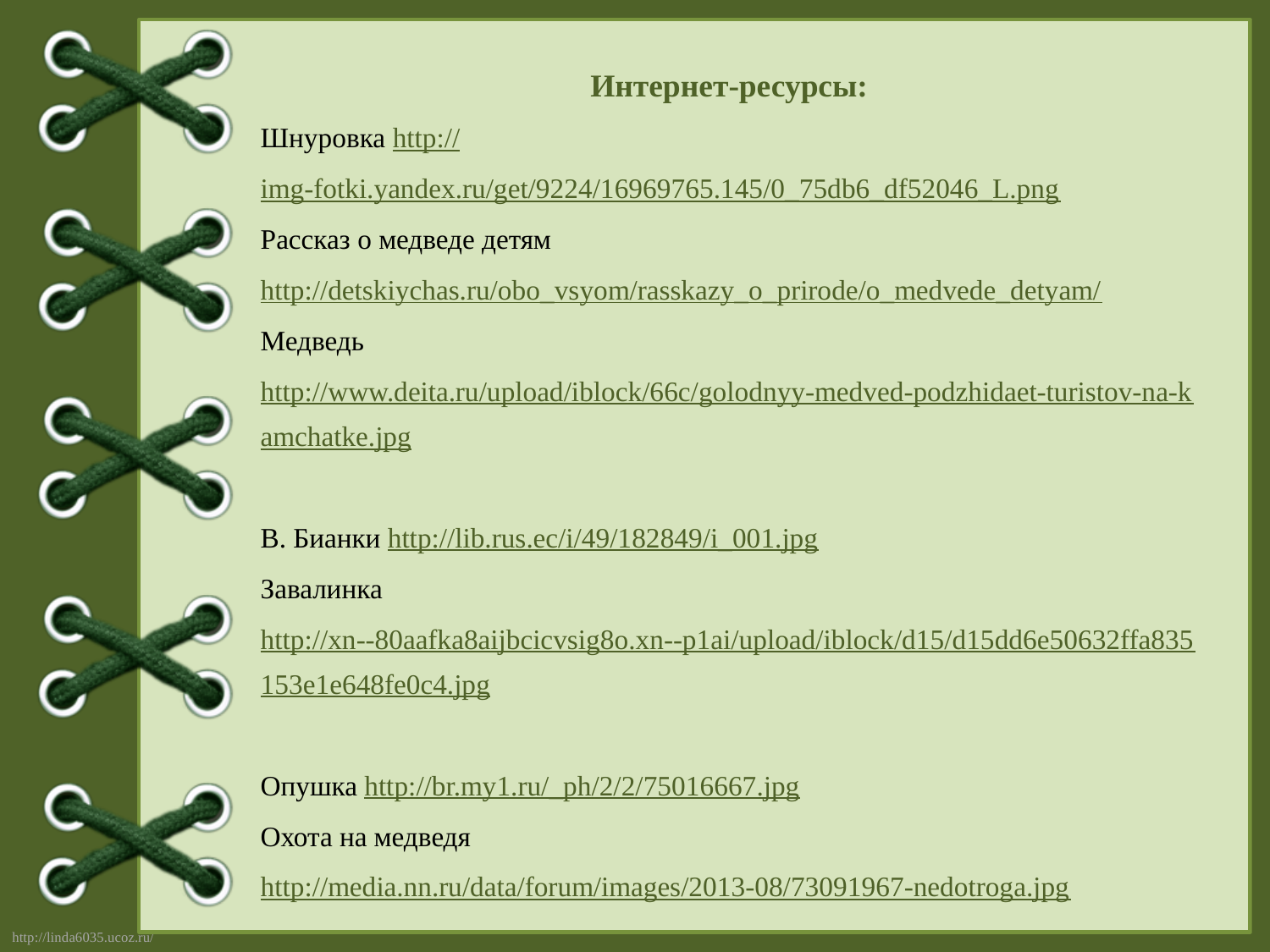

Интернет-ресурсы:
Шнуровка http://img-fotki.yandex.ru/get/9224/16969765.145/0_75db6_df52046_L.png
Рассказ о медведе детям http://detskiychas.ru/obo_vsyom/rasskazy_o_prirode/o_medvede_detyam/
Медведь  http://www.deita.ru/upload/iblock/66c/golodnyy-medved-podzhidaet-turistov-na-kamchatke.jpg
В. Бианки http://lib.rus.ec/i/49/182849/i_001.jpg
Завалинка http://xn--80aafka8aijbcicvsig8o.xn--p1ai/upload/iblock/d15/d15dd6e50632ffa835153e1e648fe0c4.jpg
Опушка http://br.my1.ru/_ph/2/2/75016667.jpg
Охота на медведя http://media.nn.ru/data/forum/images/2013-08/73091967-nedotroga.jpg